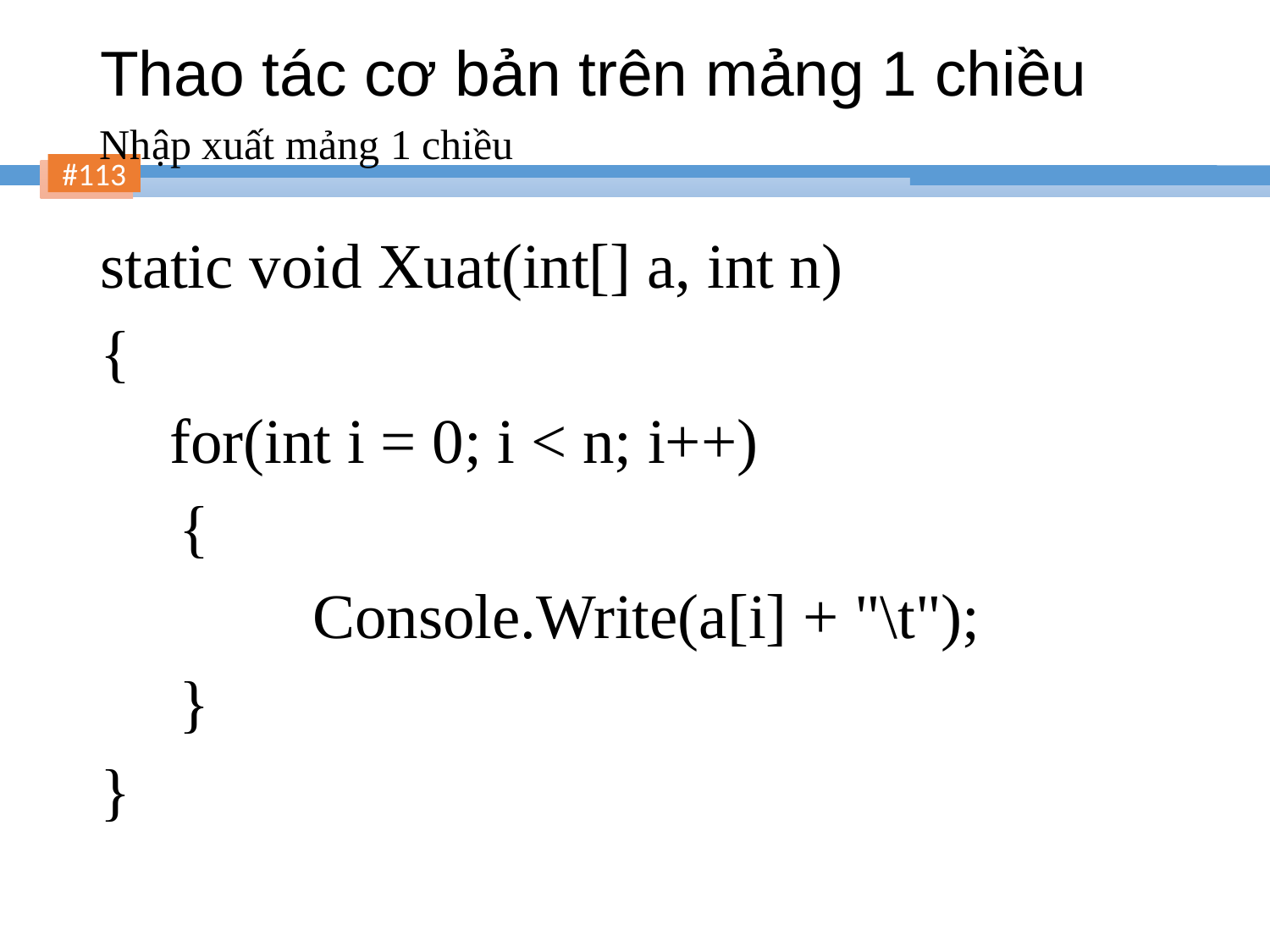

# Thao tác cơ bản trên mảng 1 chiều
Nhập xuất mảng 1 chiều
static void Xuat(int[] a, int n)
{
	  for(int i = 0; i < n; i++)
     {
     	   Console.Write(a[i] + "\t");
     }
}

113